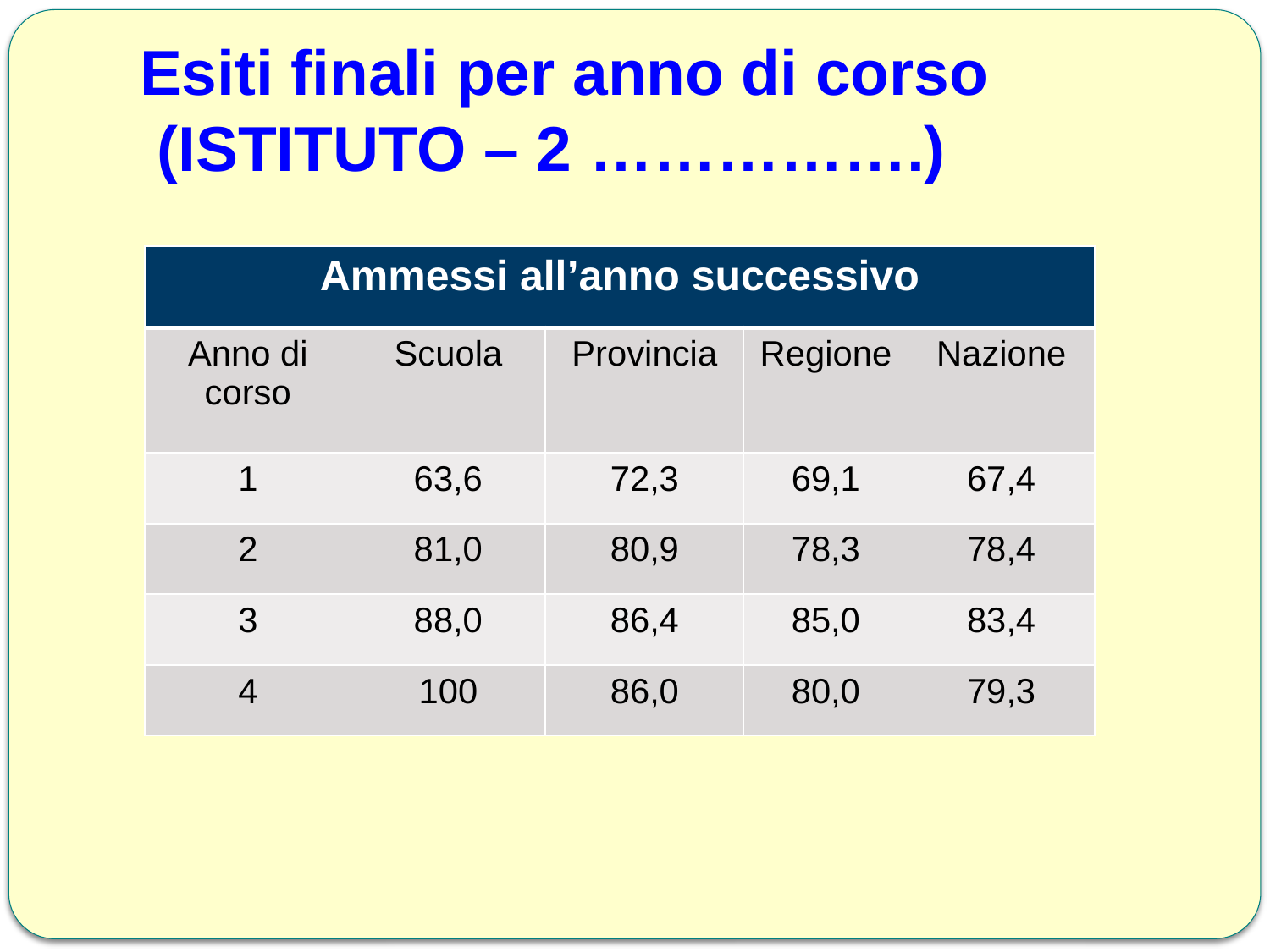

# Esiti finali per anno di corso (ISTITUTO – 2 …………….)
| Ammessi all’anno successivo |  |  |  |  |
| --- | --- | --- | --- | --- |
| Anno di corso | Scuola | Provincia | Regione | Nazione |
| 1 | 63,6 | 72,3 | 69,1 | 67,4 |
| 2 | 81,0 | 80,9 | 78,3 | 78,4 |
| 3 | 88,0 | 86,4 | 85,0 | 83,4 |
| 4 | 100 | 86,0 | 80,0 | 79,3 |